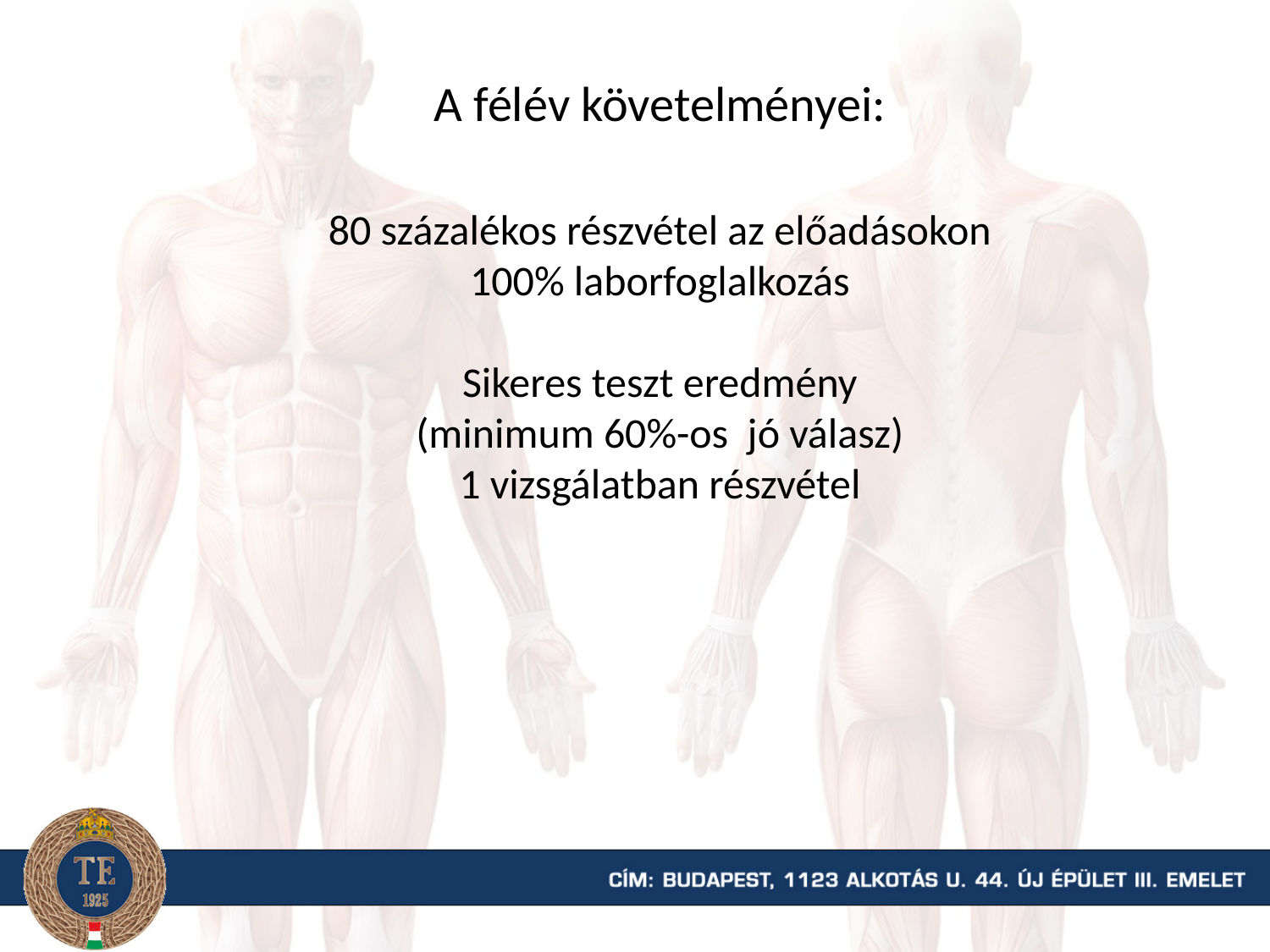

A félév követelményei:
80 százalékos részvétel az előadásokon
100% laborfoglalkozás

Sikeres teszt eredmény
(minimum 60%-os  jó válasz)
1 vizsgálatban részvétel